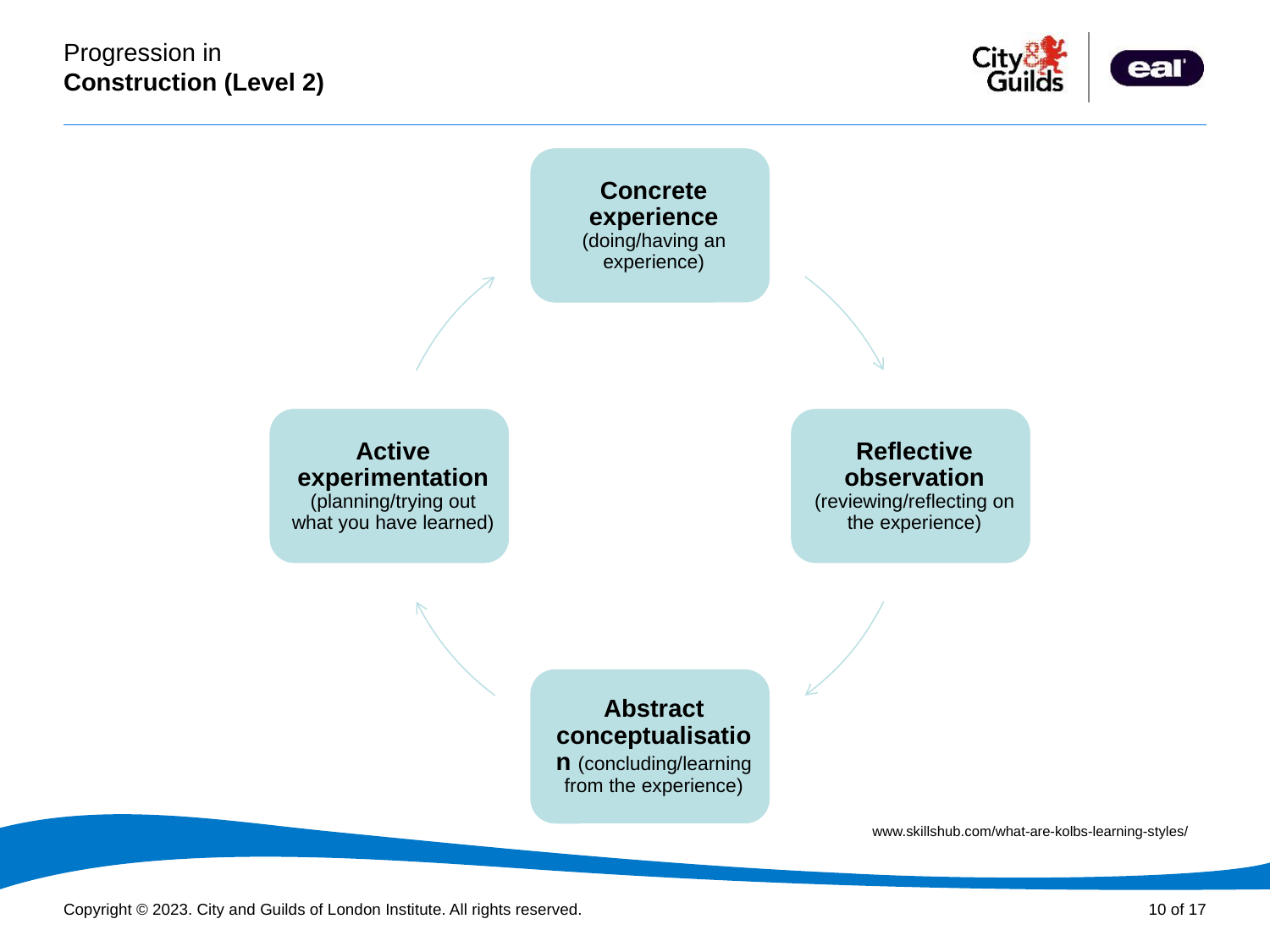

Concrete experience (doing/having an experience)
Reflective observation (reviewing/reflecting on the experience)
Abstract conceptualisation (concluding/learning from the experience)
Active experimentation (planning/trying out what you have learned)
www.skillshub.com/what-are-kolbs-learning-styles/